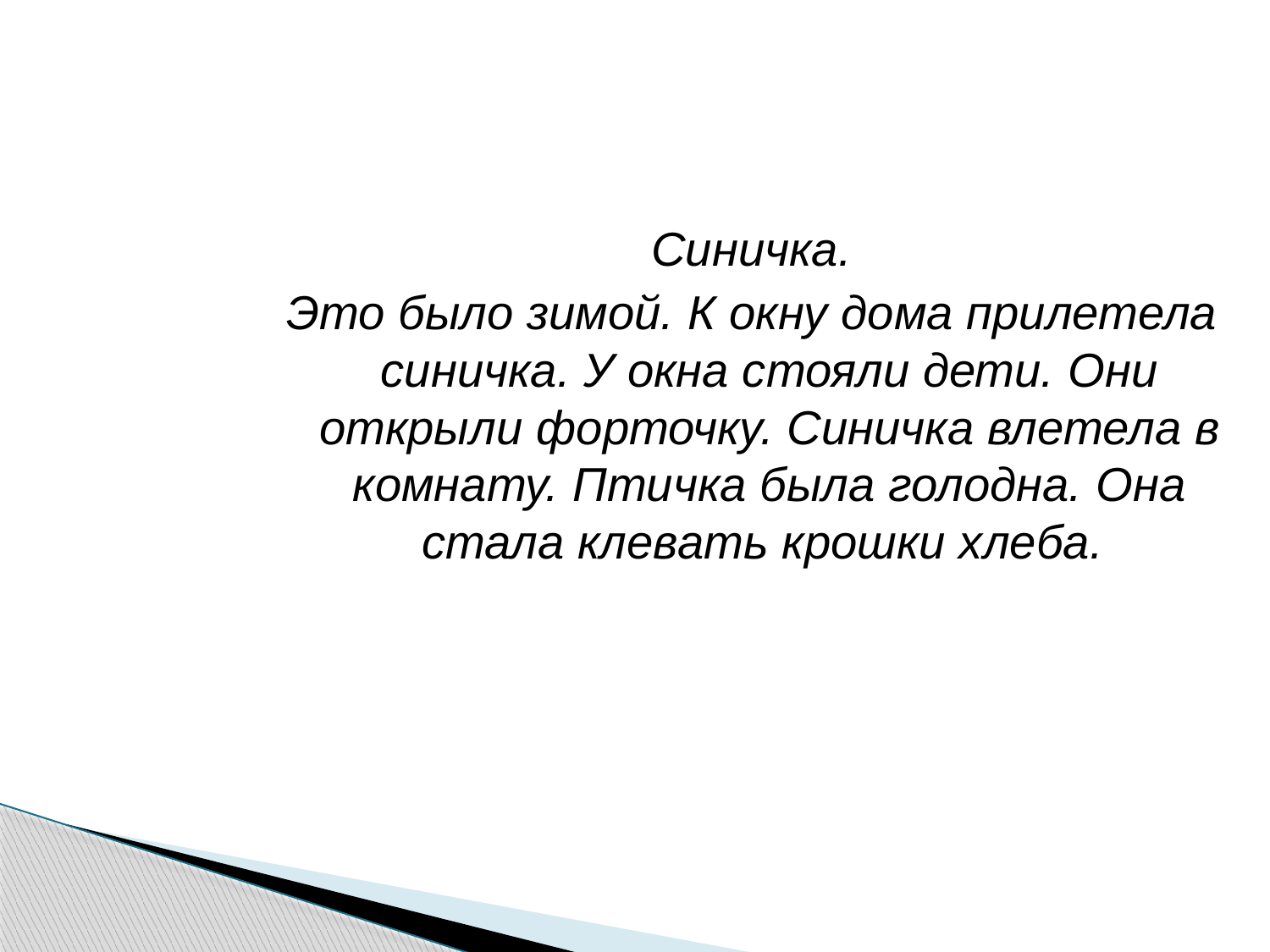

Синичка.
Это было зимой. К окну дома прилетела синичка. У окна стояли дети. Они открыли форточку. Синичка влетела в комнату. Птичка была голодна. Она стала клевать крошки хлеба.